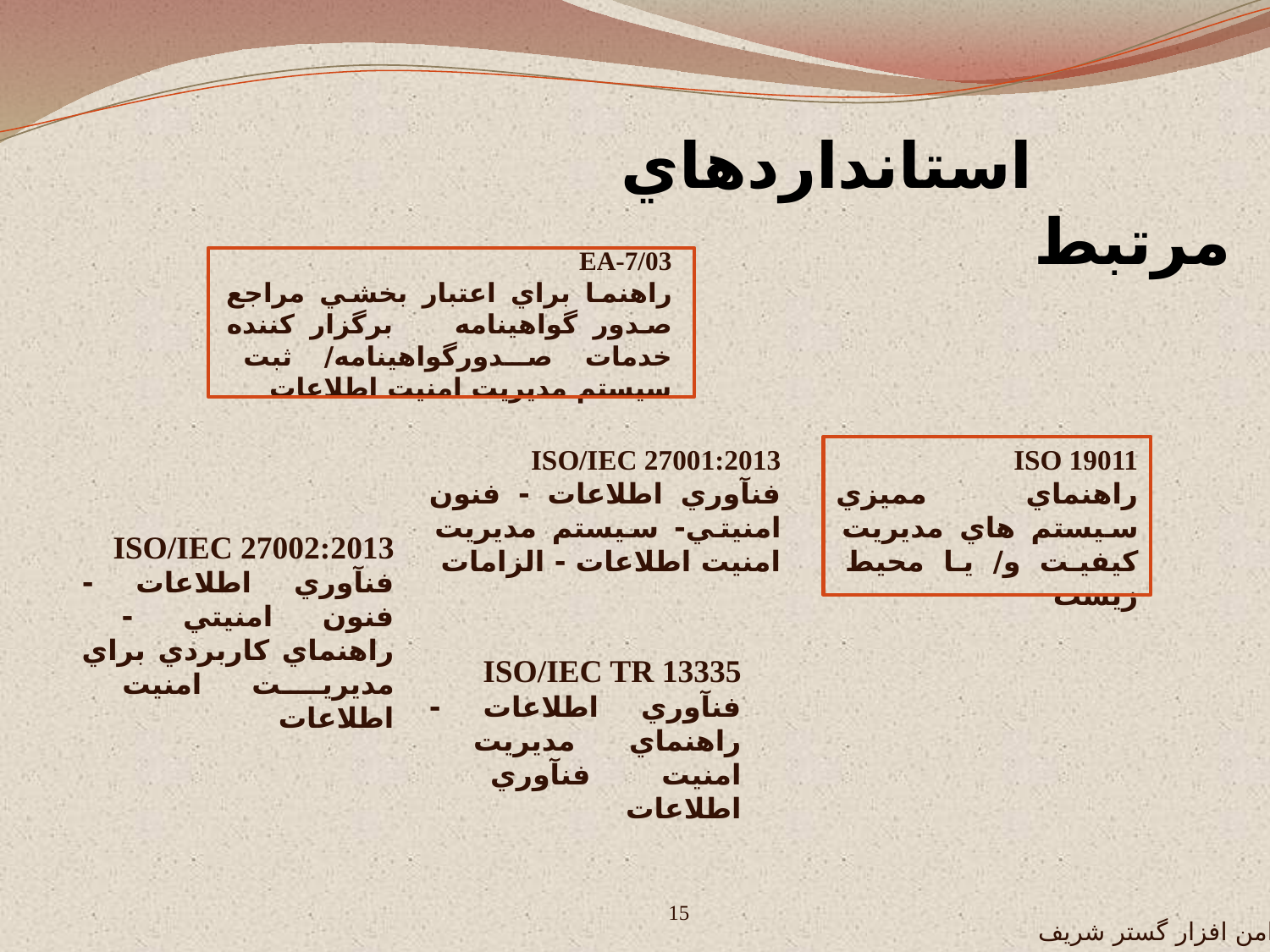

استانداردهاي مرتبط

EA-7/03
راهنما براي اعتبار بخشي مراجع صدور گواهينامه    برگزار کننده خدمات صدورگواهينامه/ ثبت سيستم مديريت امنيت اطلاعات

ISO/IEC 27001:2013
فنآوري اطلاعات - فنون امنيتي- سيستم مديريت امنيت اطلاعات - الزامات
ISO 19011
راهنماي مميزي سيستم هاي مديريت کيفيت و/ يا محيط زيست

ISO/IEC 27002:2013
فنآوري اطلاعات - فنون امنيتي - راهنماي کاربردي براي مديريت امنيت اطلاعات
ISO/IEC TR 13335
فنآوري اطلاعات - راهنماي مديريت امنيت فنآوري اطلاعات